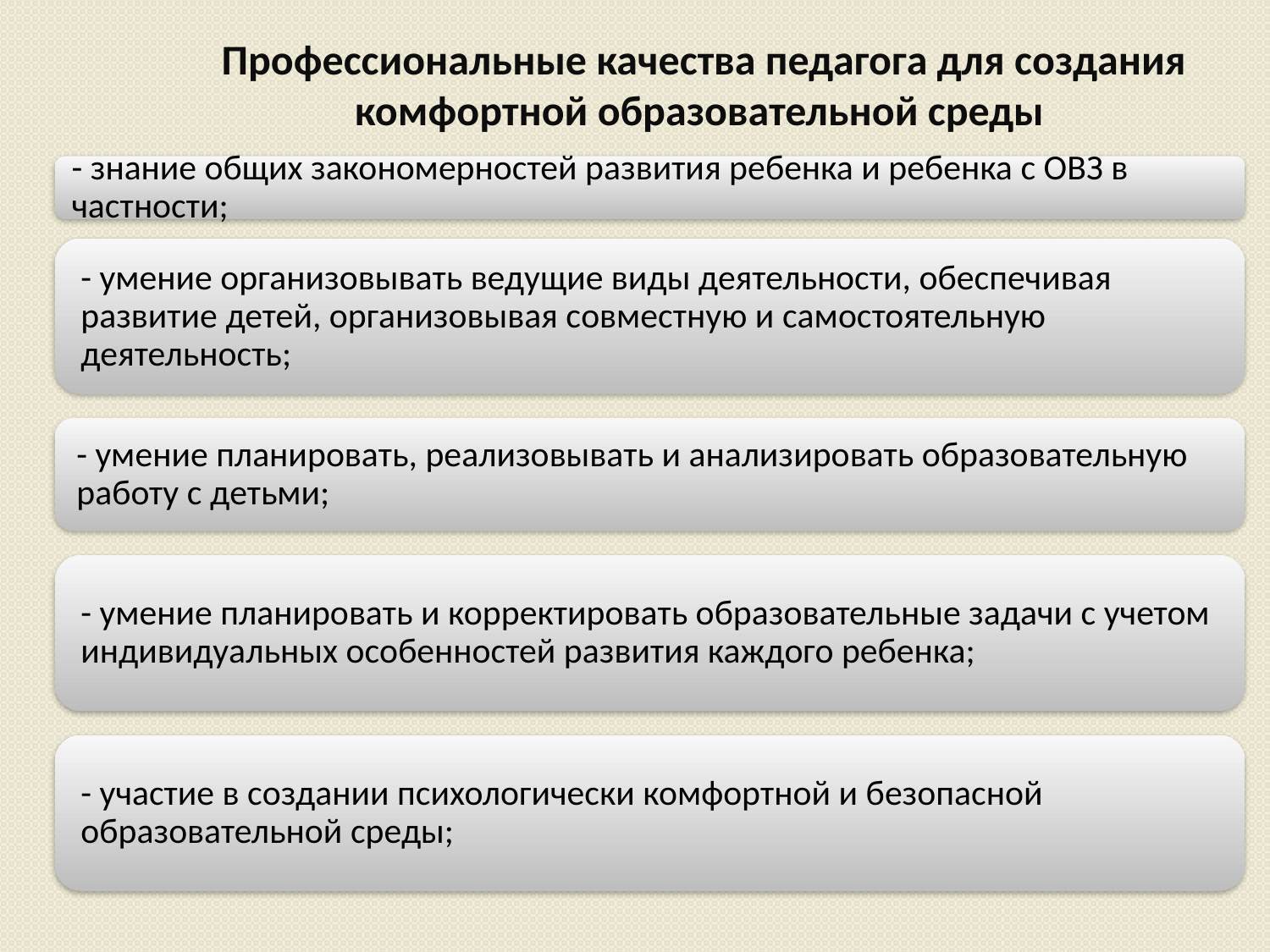

# Профессиональные качества педагога для создания комфортной образовательной среды
- знание общих закономерностей развития ребенка и ребенка с ОВЗ в частности;
- умение организовывать ведущие виды деятельности, обеспечивая развитие детей, организовывая совместную и самостоятельную деятельность;
- умение планировать, реализовывать и анализировать образовательную работу с детьми;
- умение планировать и корректировать образовательные задачи с учетом индивидуальных особенностей развития каждого ребенка;
- участие в создании психологически комфортной и безопасной образовательной среды;